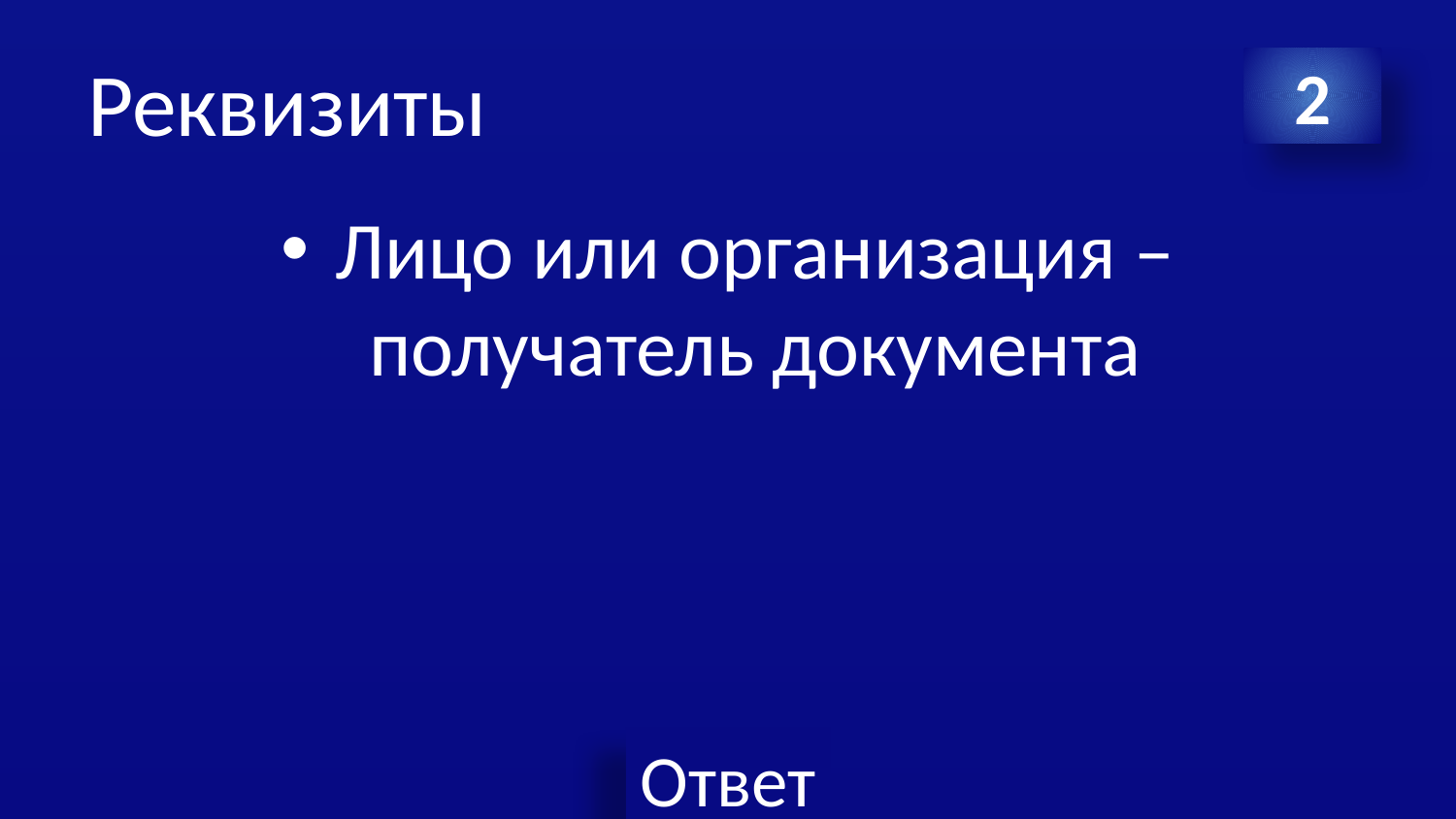

# Реквизиты
2
Лицо или организация – получатель документа